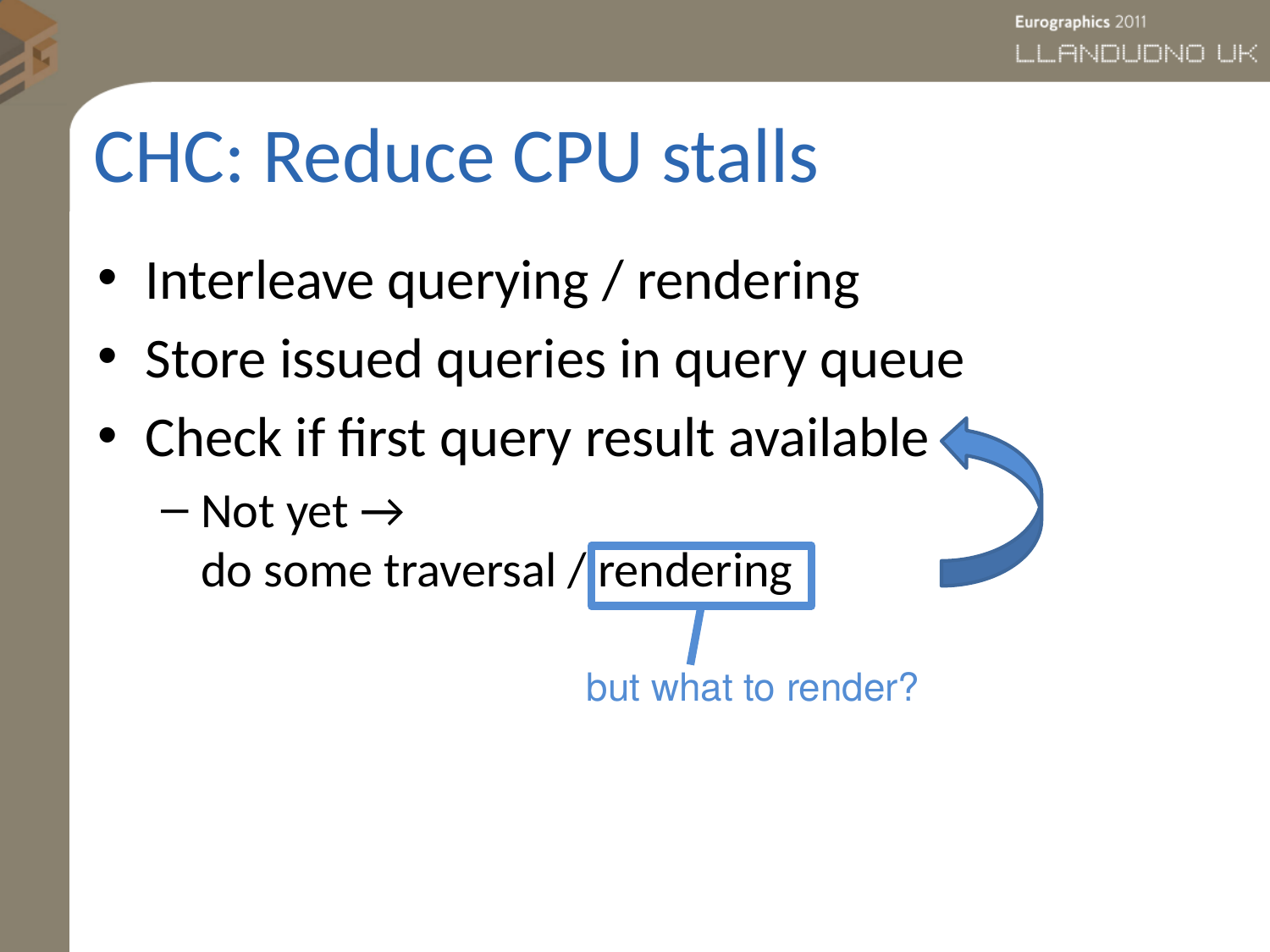

# CHC: Reduce CPU stalls
Interleave querying / rendering
Store issued queries in query queue
Check if first query result available
Not yet →
do some traversal / rendering

but what to render?